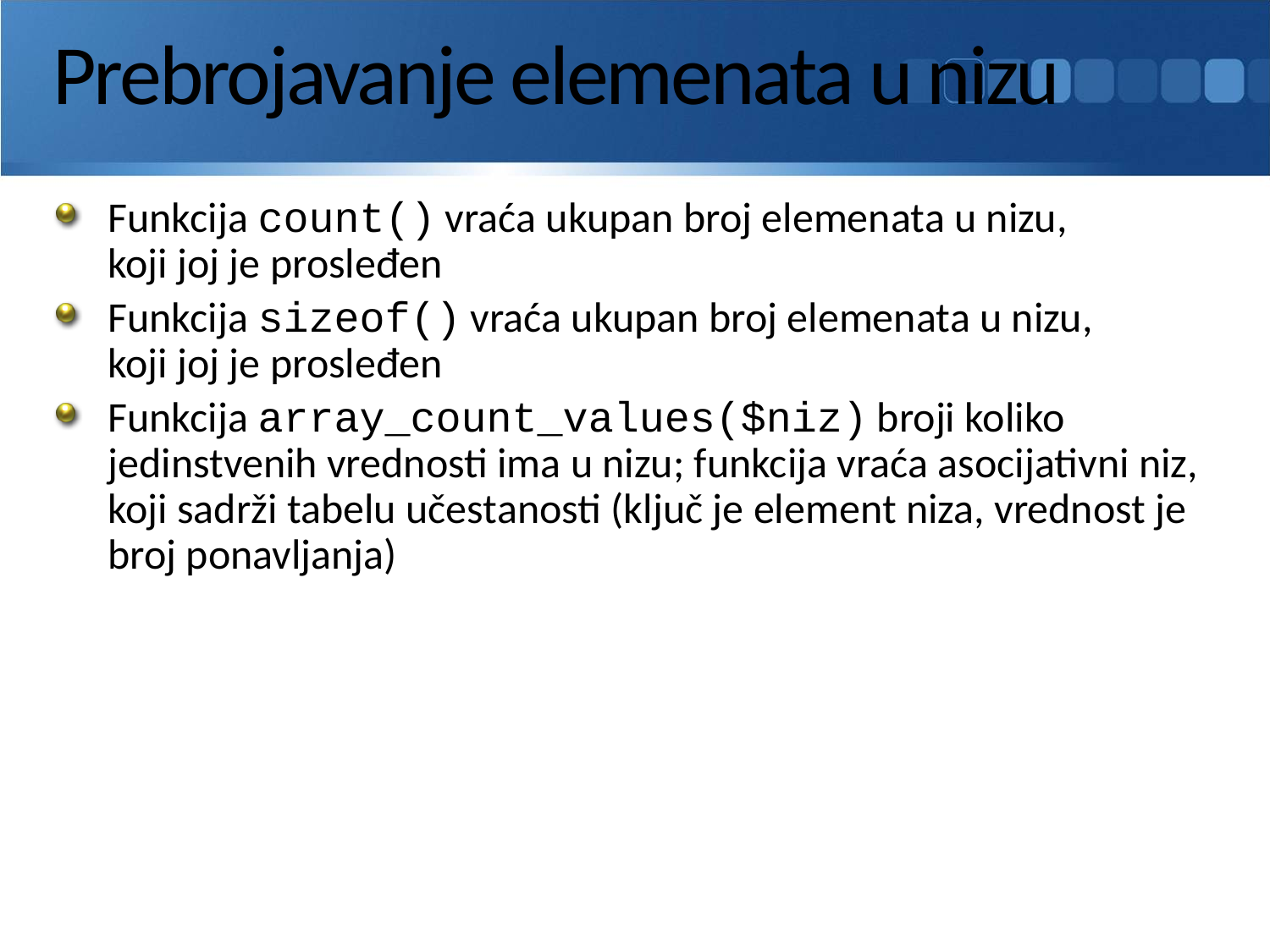

# Prebrojavanje elemenata u nizu
Funkcija count() vraća ukupan broj elemenata u nizu,
koji joj je prosleđen
Funkcija sizeof() vraća ukupan broj elemenata u nizu,
koji joj je prosleđen
Funkcija array_count_values($niz) broji koliko jedinstvenih vrednosti ima u nizu; funkcija vraća asocijativni niz, koji sadrži tabelu učestanosti (ključ je element niza, vrednost je broj ponavljanja)

Upotreba nizova
146